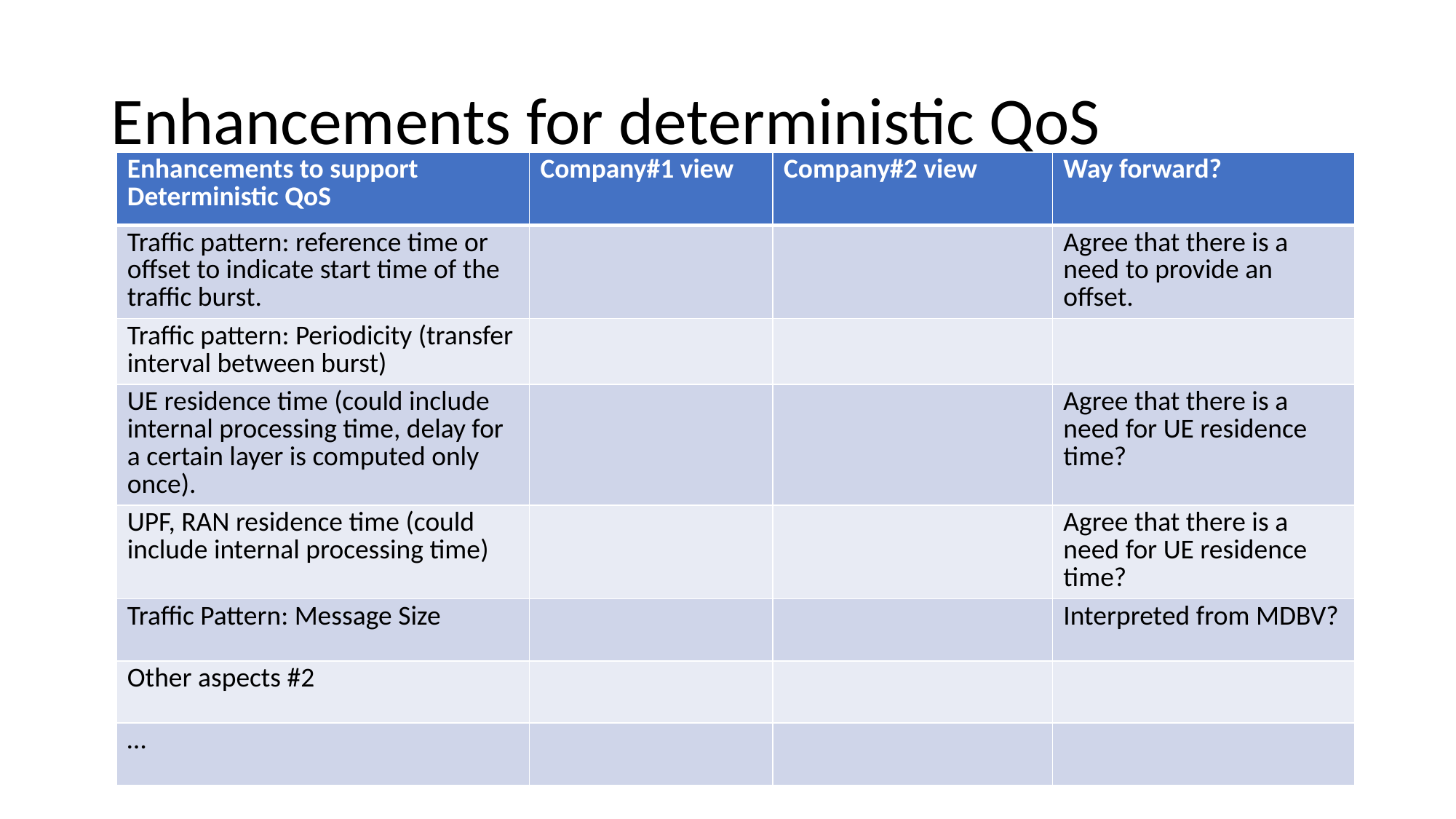

# Enhancements for deterministic QoS
| Enhancements to support Deterministic QoS | Company#1 view | Company#2 view | Way forward? |
| --- | --- | --- | --- |
| Traffic pattern: reference time or offset to indicate start time of the traffic burst. |  |  | Agree that there is a need to provide an offset. |
| Traffic pattern: Periodicity (transfer interval between burst) |  |  |  |
| UE residence time (could include internal processing time, delay for a certain layer is computed only once). |  |  | Agree that there is a need for UE residence time? |
| UPF, RAN residence time (could include internal processing time) |  |  | Agree that there is a need for UE residence time? |
| Traffic Pattern: Message Size |  |  | Interpreted from MDBV? |
| Other aspects #2 |  |  |  |
| … |  |  |  |